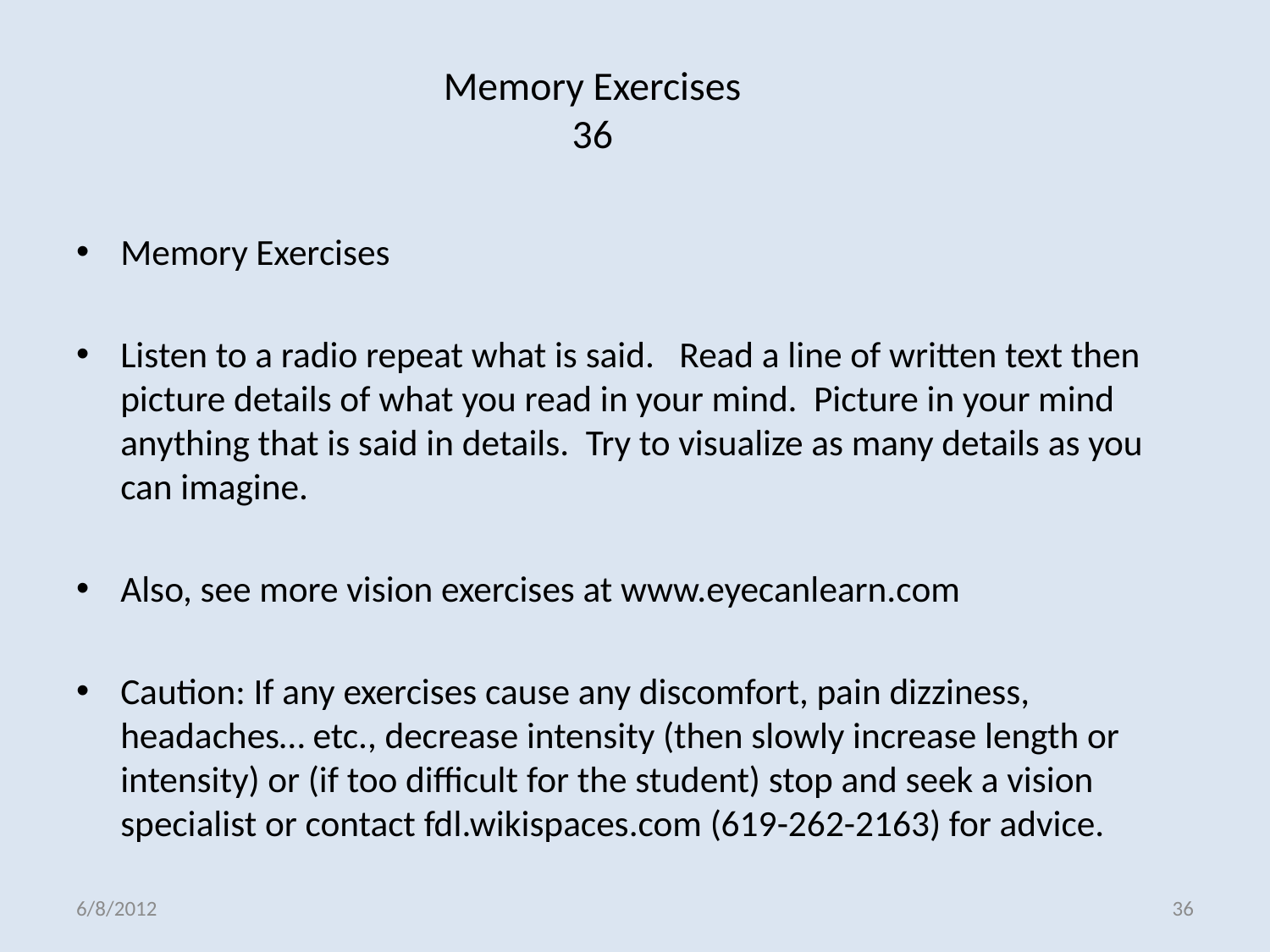

# Memory Exercises 36
Memory Exercises

Listen to a radio repeat what is said.   Read a line of written text then picture details of what you read in your mind.  Picture in your mind anything that is said in details.  Try to visualize as many details as you can imagine.

Also, see more vision exercises at www.eyecanlearn.com

Caution: If any exercises cause any discomfort, pain dizziness, headaches… etc., decrease intensity (then slowly increase length or intensity) or (if too difficult for the student) stop and seek a vision specialist or contact fdl.wikispaces.com (619-262-2163) for advice.
6/8/2012
36